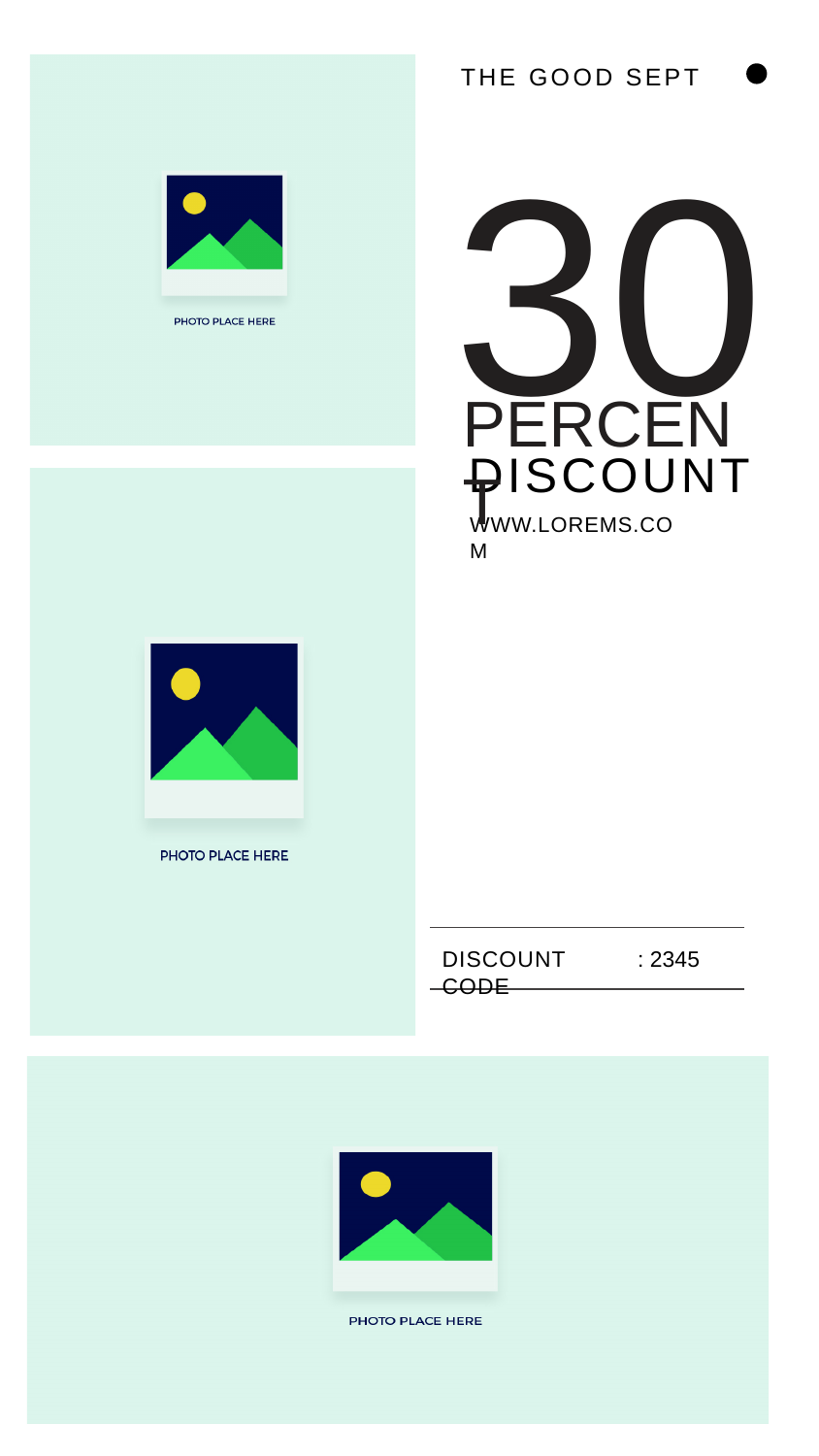

THE GOOD SEPT

30
PERCENT
DISCOUNT

WWW.LOREMS.COM
DISCOUNT CODE
: 2345